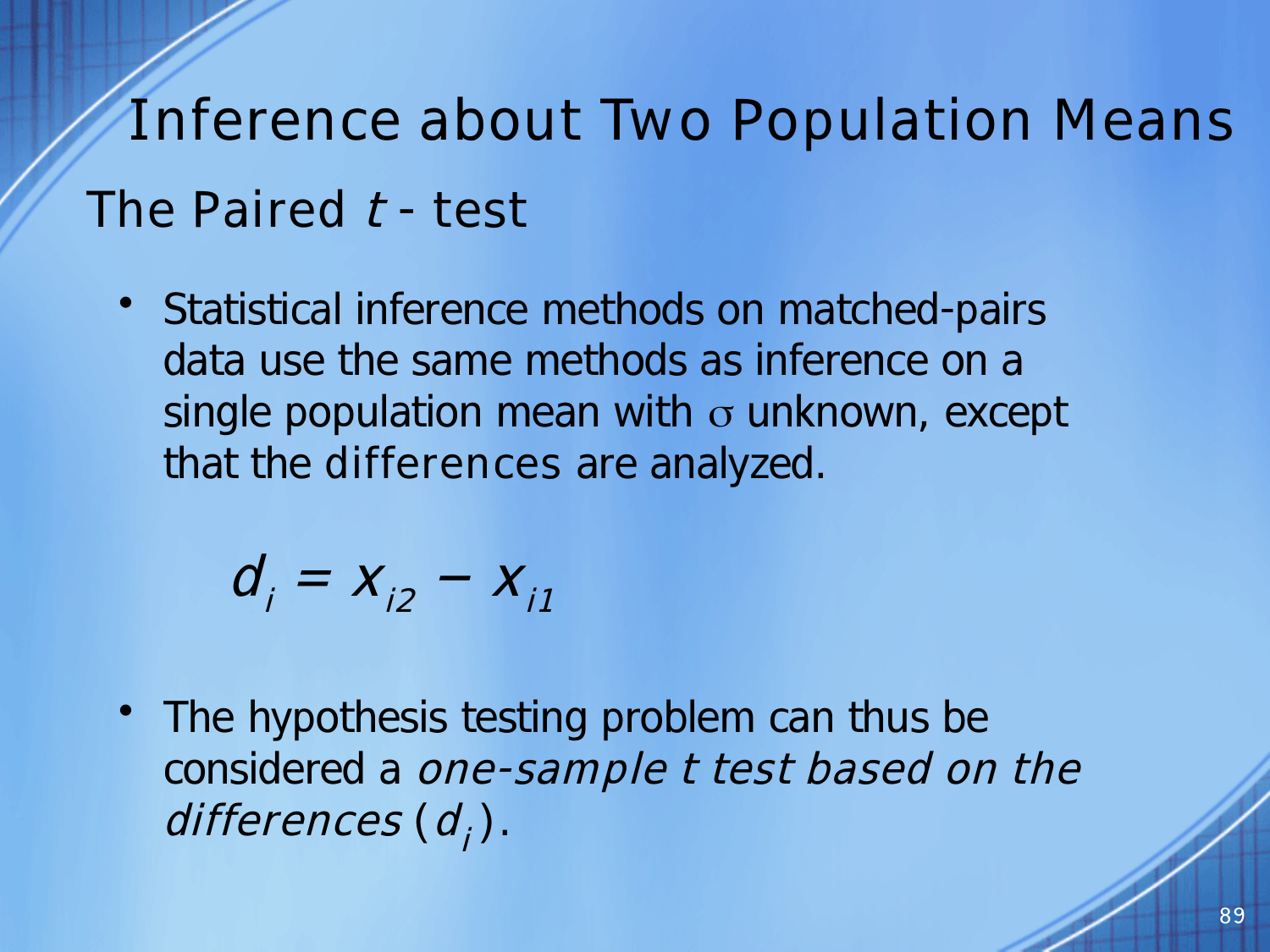

Inference about Two Population Means
# The Paired t - test
Statistical inference methods on matched-pairs data use the same methods as inference on a single population mean with σ unknown, except that the differences are analyzed.

			di = xi2 − xi1

The hypothesis testing problem can thus be considered a one-sample t test based on the differences (di ).
89